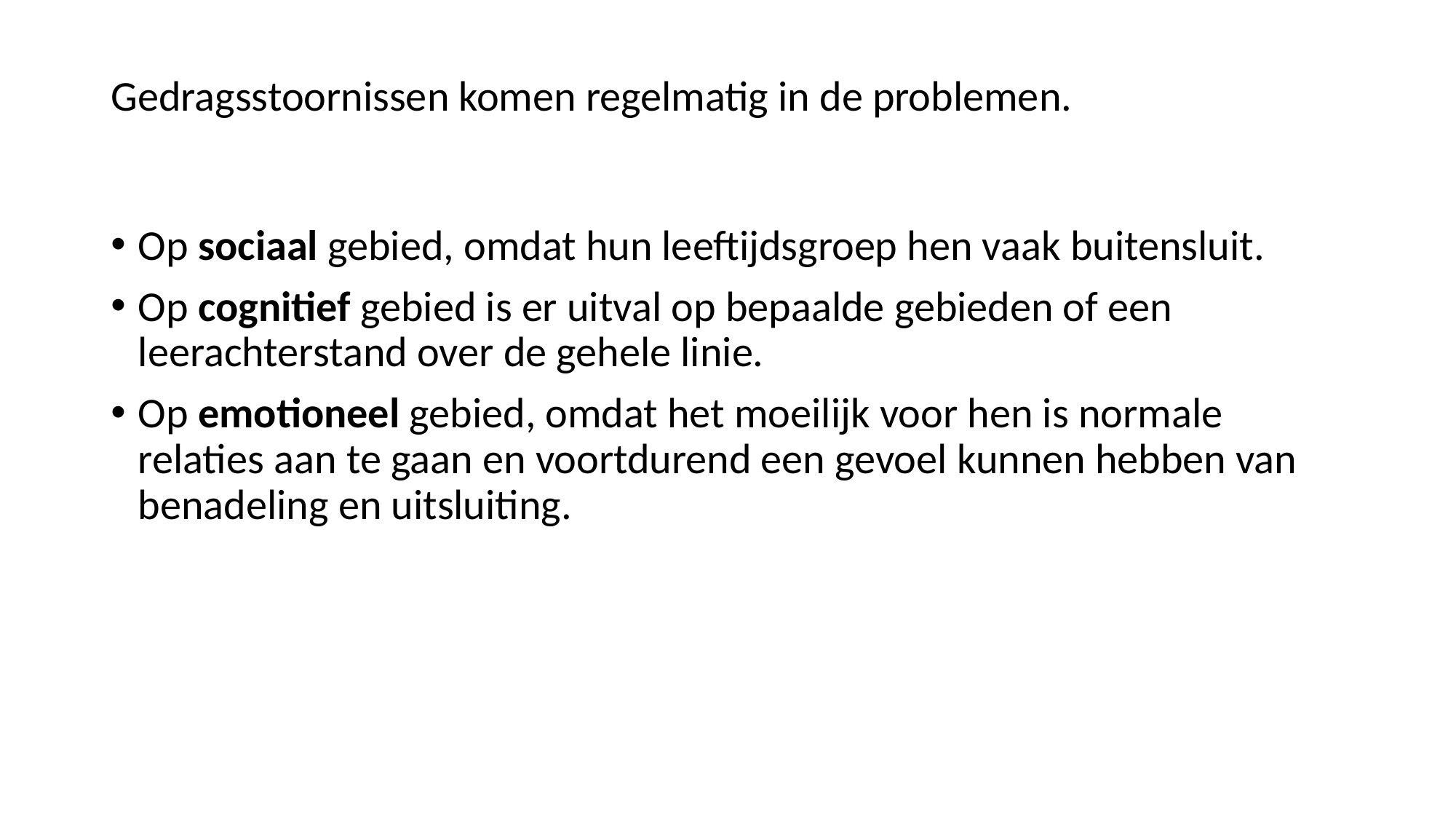

# Gedragsstoornissen komen regelmatig in de problemen.
Op sociaal gebied, omdat hun leeftijdsgroep hen vaak buitensluit.
Op cognitief gebied is er uitval op bepaalde gebieden of een leerachterstand over de gehele linie.
Op emotioneel gebied, omdat het moeilijk voor hen is normale relaties aan te gaan en voortdurend een gevoel kunnen hebben van benadeling en uitsluiting.